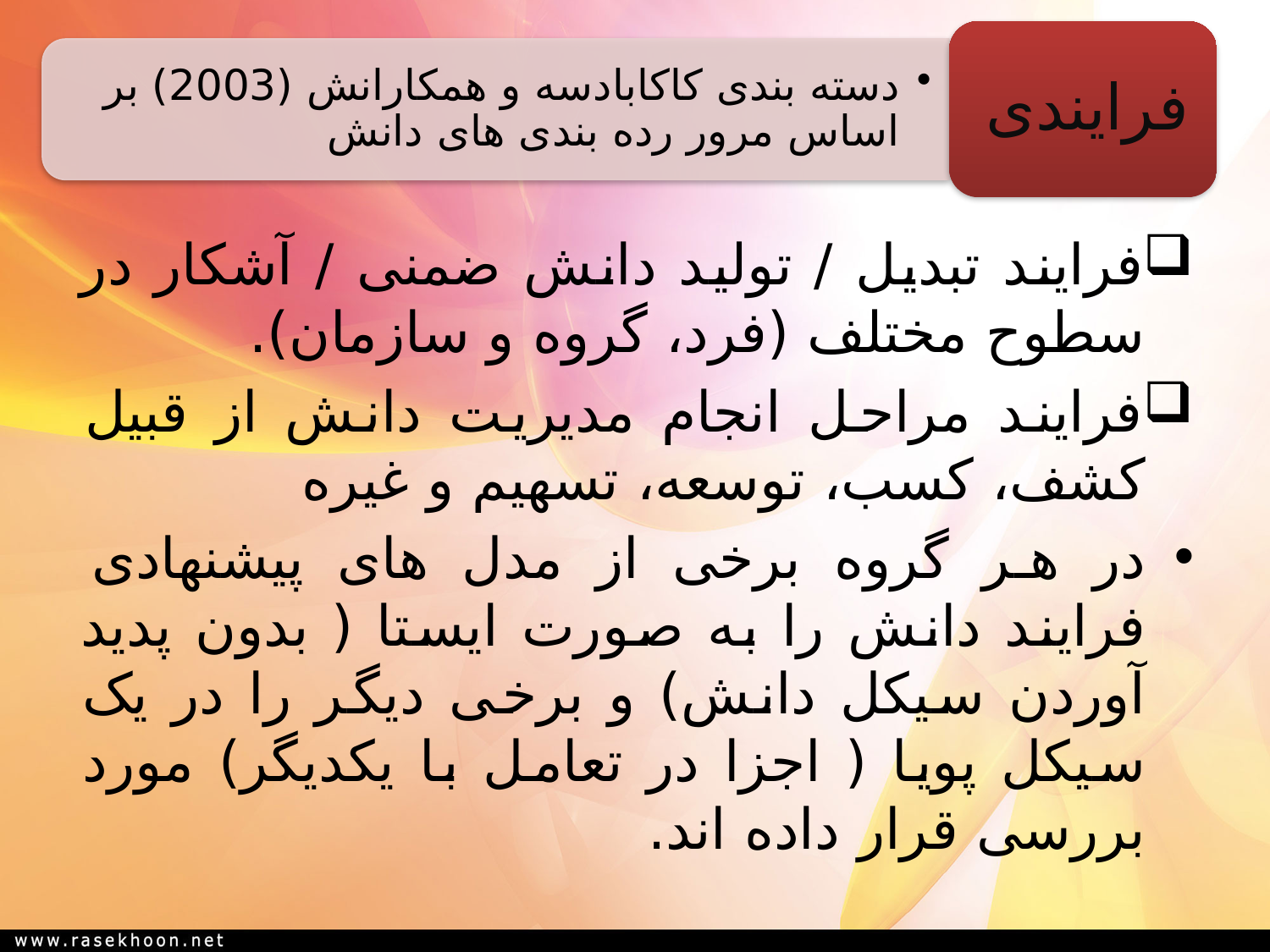

دسته بندی کاکابادسه و همکارانش (2003) بر اساس مرور رده بندی های دانش
فرایندی
#
فرایند تبدیل / تولید دانش ضمنی / آشکار در سطوح مختلف (فرد، گروه و سازمان).
فرایند مراحل انجام مدیریت دانش از قبیل کشف، کسب، توسعه، تسهیم و غیره
در هر گروه برخی از مدل های پیشنهادی فرایند دانش را به صورت ایستا ( بدون پدید آوردن سیکل دانش) و برخی دیگر را در یک سیکل پویا ( اجزا در تعامل با یکدیگر) مورد بررسی قرار داده اند.